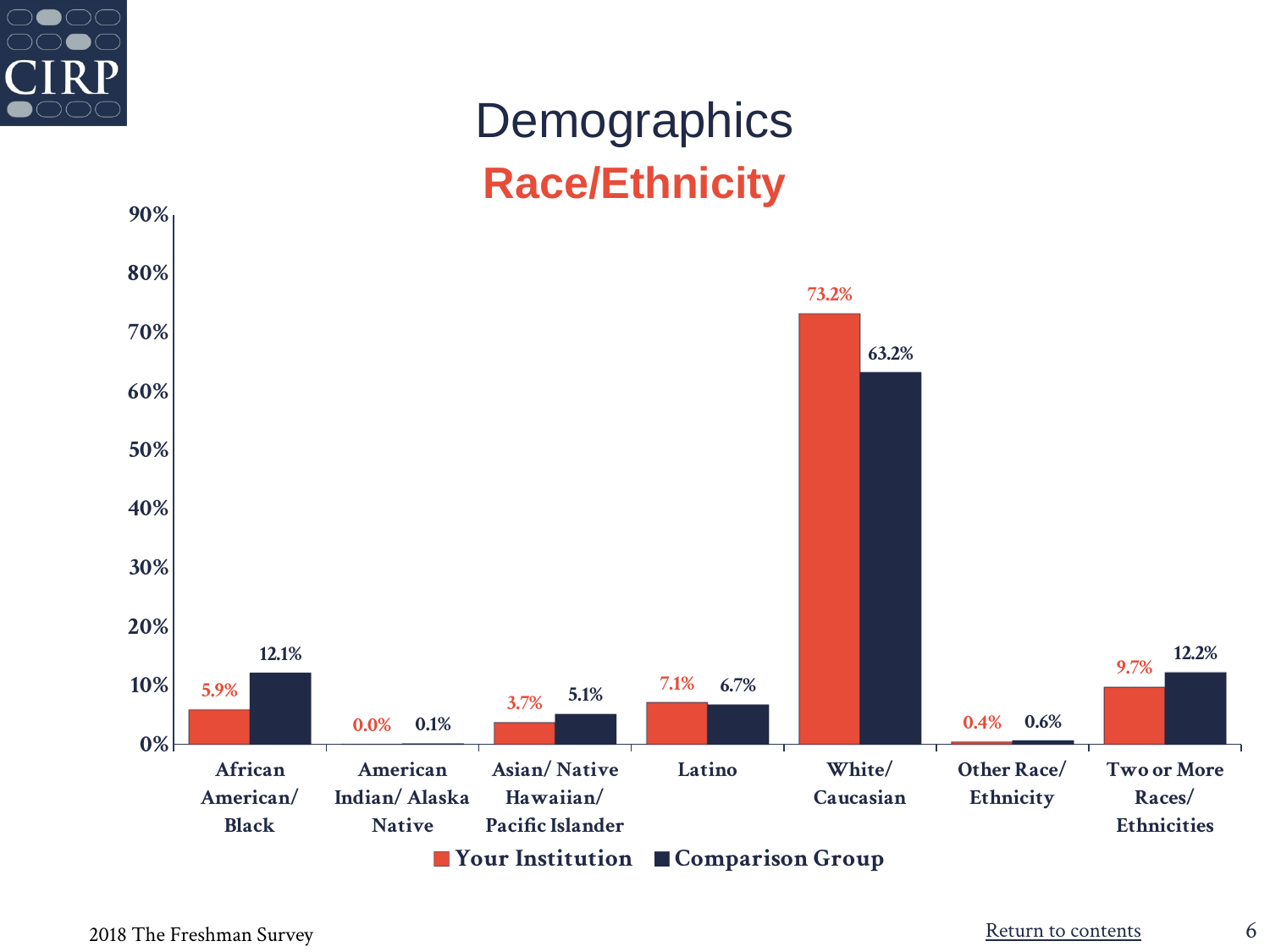

Demographics

### Chart

| Category | Your Institution | Comparison Group |
|---|---|---|
| African American/ Black | 0.059 | 0.121 |
| American Indian/ Alaska Native | 0.0 | 0.001 |
| Asian/ Native Hawaiian/ Pacific Islander | 0.037 | 0.051 |
| Latino | 0.071 | 0.067 |
| White/ Caucasian | 0.732 | 0.632 |
| Other Race/ Ethnicity | 0.004 | 0.006 |
| Two or More Races/ Ethnicities | 0.097 | 0.122 |
Race/Ethnicity
2018 The Freshman Survey
6
6